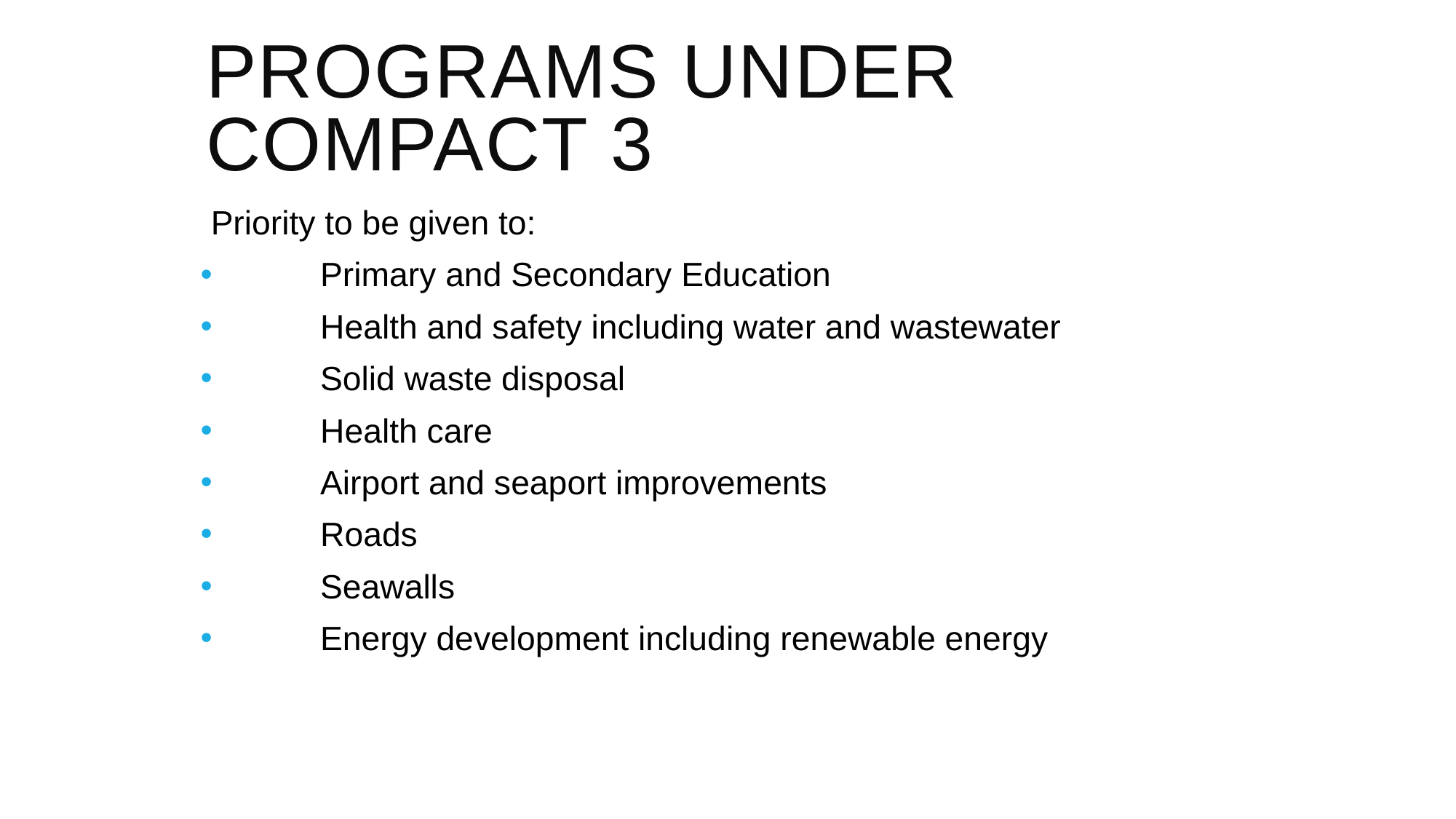

Programs Under Compact 3
Priority to be given to:
	Primary and Secondary Education
	Health and safety including water and wastewater
	Solid waste disposal
	Health care
	Airport and seaport improvements
	Roads
 	Seawalls
	Energy development including renewable energy